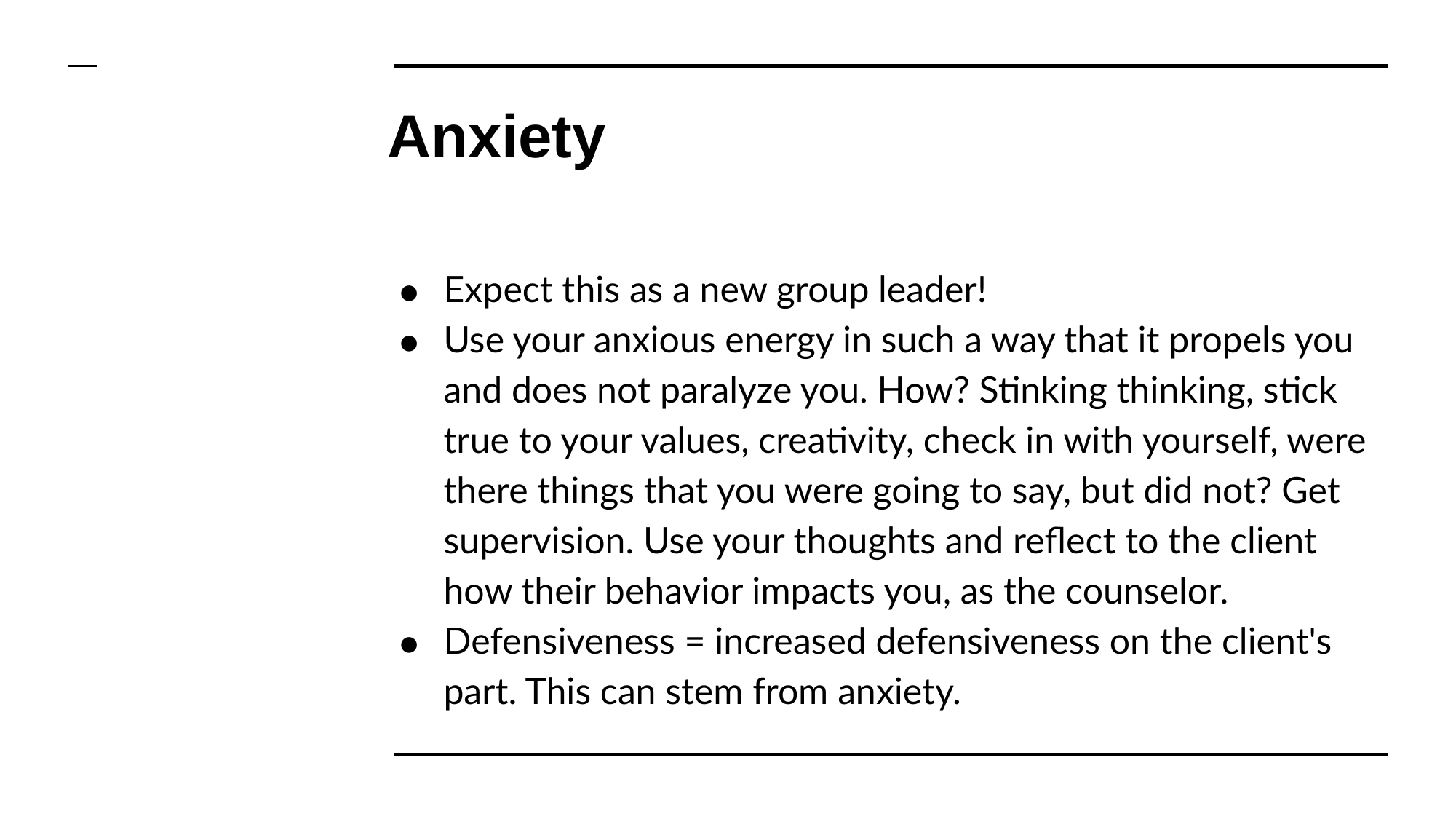

# Anxiety
Expect this as a new group leader!
Use your anxious energy in such a way that it propels you and does not paralyze you. How? Stinking thinking, stick true to your values, creativity, check in with yourself, were there things that you were going to say, but did not? Get supervision. Use your thoughts and reflect to the client how their behavior impacts you, as the counselor.
Defensiveness = increased defensiveness on the client's part. This can stem from anxiety.